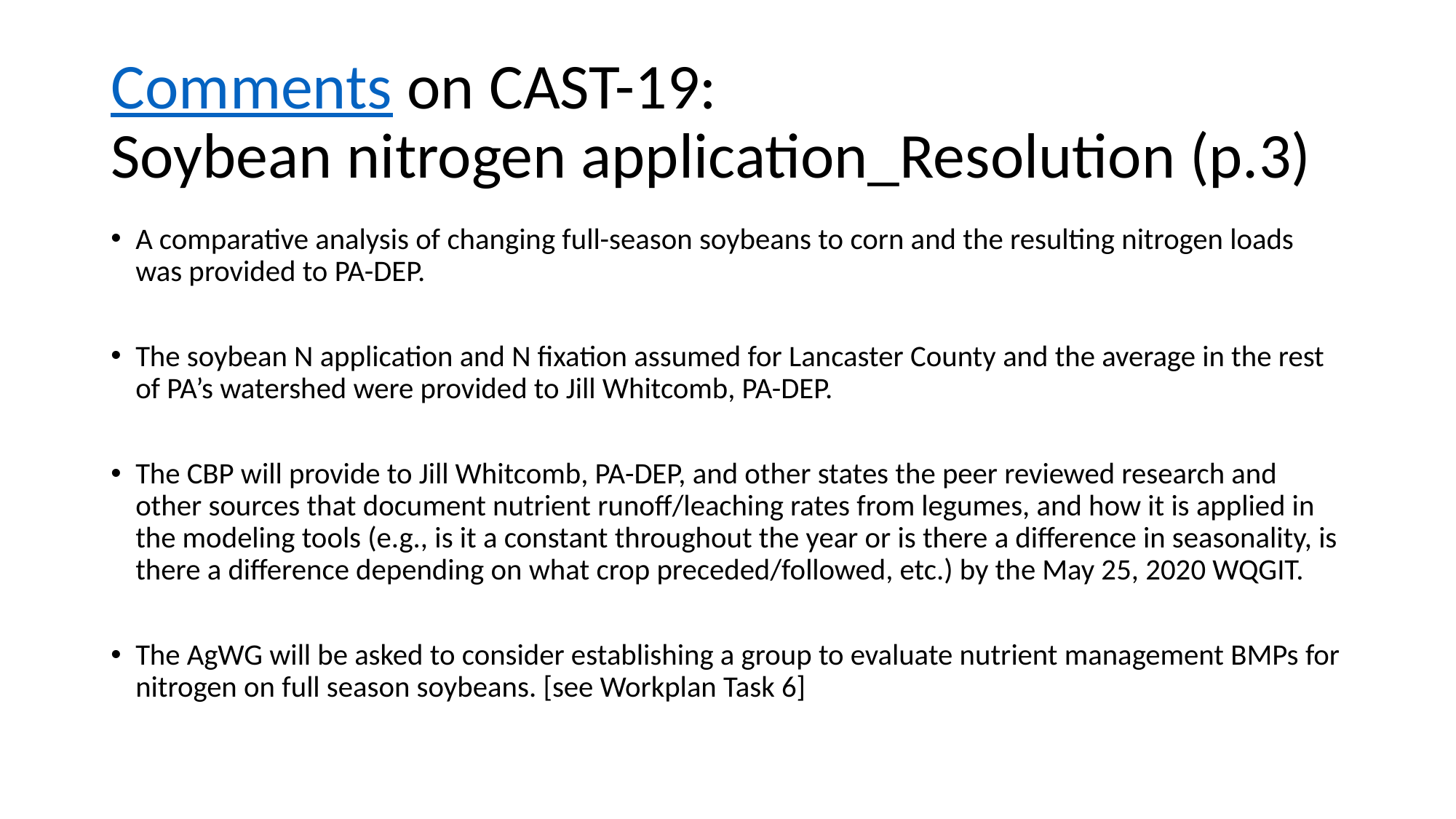

# Comments on CAST-19: Soybean nitrogen application_Resolution (p.3)
A comparative analysis of changing full-season soybeans to corn and the resulting nitrogen loads was provided to PA-DEP.

The soybean N application and N fixation assumed for Lancaster County and the average in the rest of PA’s watershed were provided to Jill Whitcomb, PA-DEP.

The CBP will provide to Jill Whitcomb, PA-DEP, and other states the peer reviewed research and other sources that document nutrient runoff/leaching rates from legumes, and how it is applied in the modeling tools (e.g., is it a constant throughout the year or is there a difference in seasonality, is there a difference depending on what crop preceded/followed, etc.) by the May 25, 2020 WQGIT.

The AgWG will be asked to consider establishing a group to evaluate nutrient management BMPs for nitrogen on full season soybeans. [see Workplan Task 6]